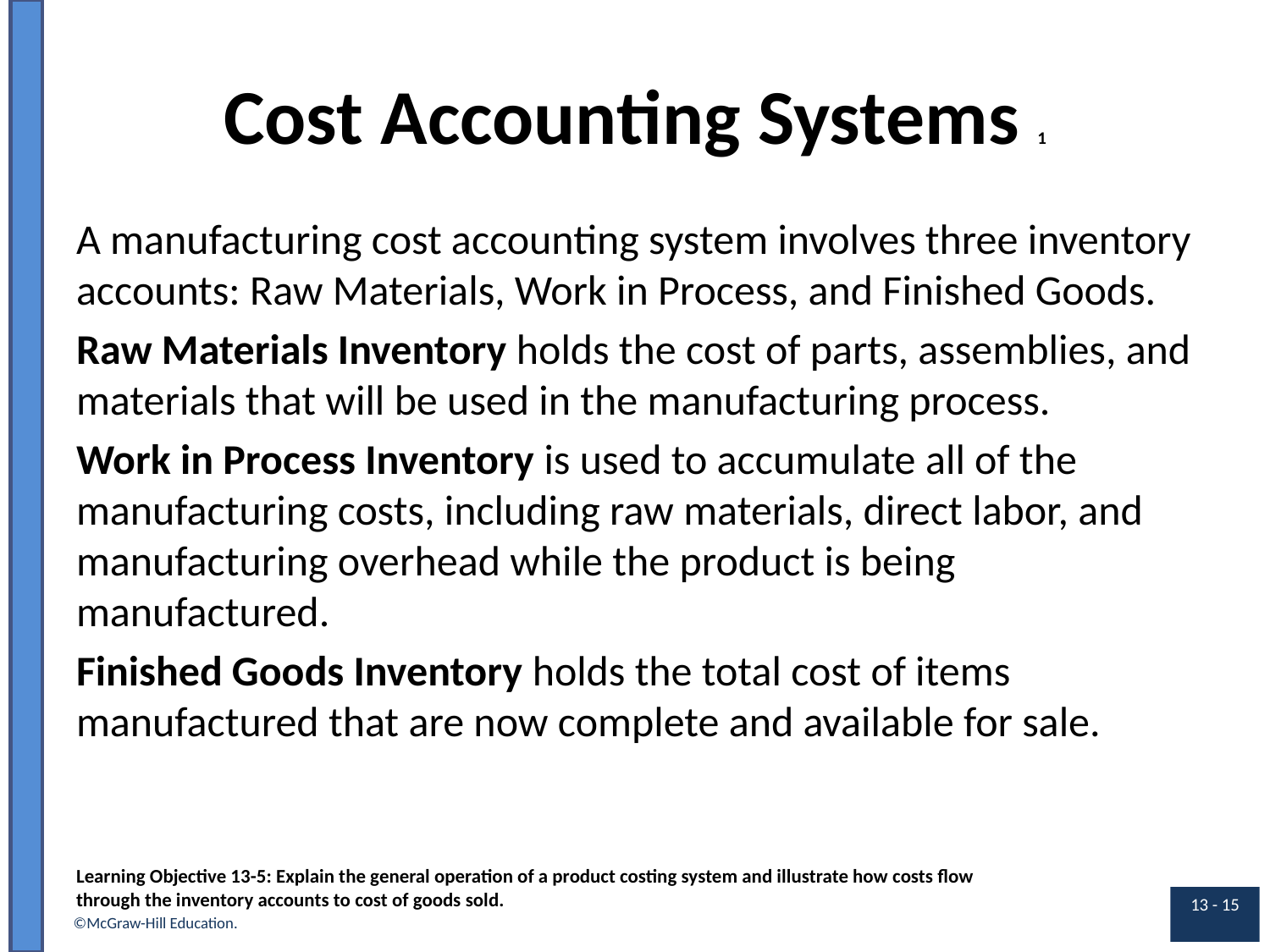

# Cost Accounting Systems 1
A manufacturing cost accounting system involves three inventory accounts: Raw Materials, Work in Process, and Finished Goods.
Raw Materials Inventory holds the cost of parts, assemblies, and materials that will be used in the manufacturing process.
Work in Process Inventory is used to accumulate all of the manufacturing costs, including raw materials, direct labor, and manufacturing overhead while the product is being manufactured.
Finished Goods Inventory holds the total cost of items manufactured that are now complete and available for sale.
Learning Objective 13-5: Explain the general operation of a product costing system and illustrate how costs flow through the inventory accounts to cost of goods sold.